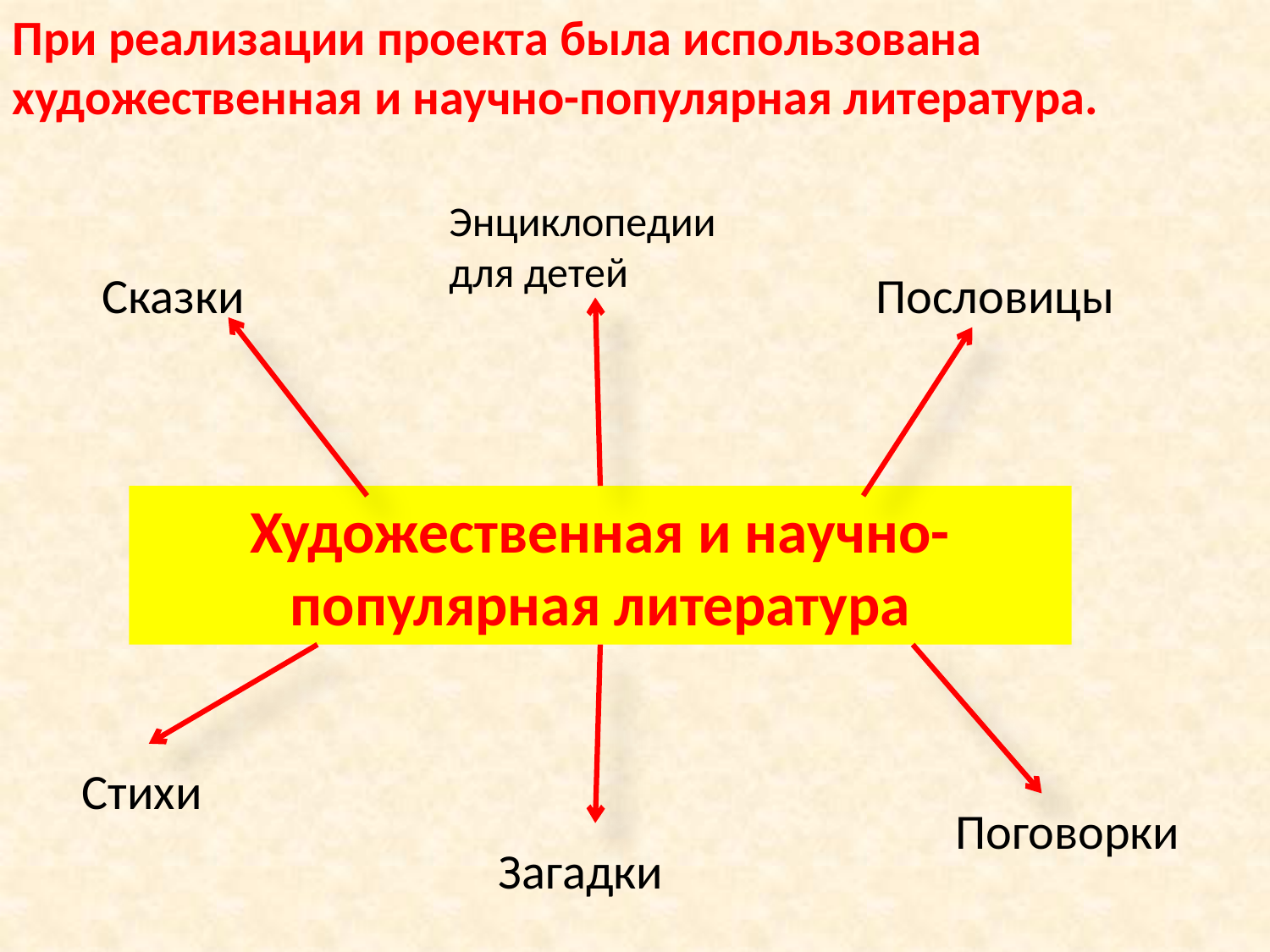

При реализации проекта была использована художественная и научно-популярная литература.
Энциклопедии для детей
Сказки
Пословицы
# Художественная и научно-популярная литература
Стихи
Поговорки
Загадки